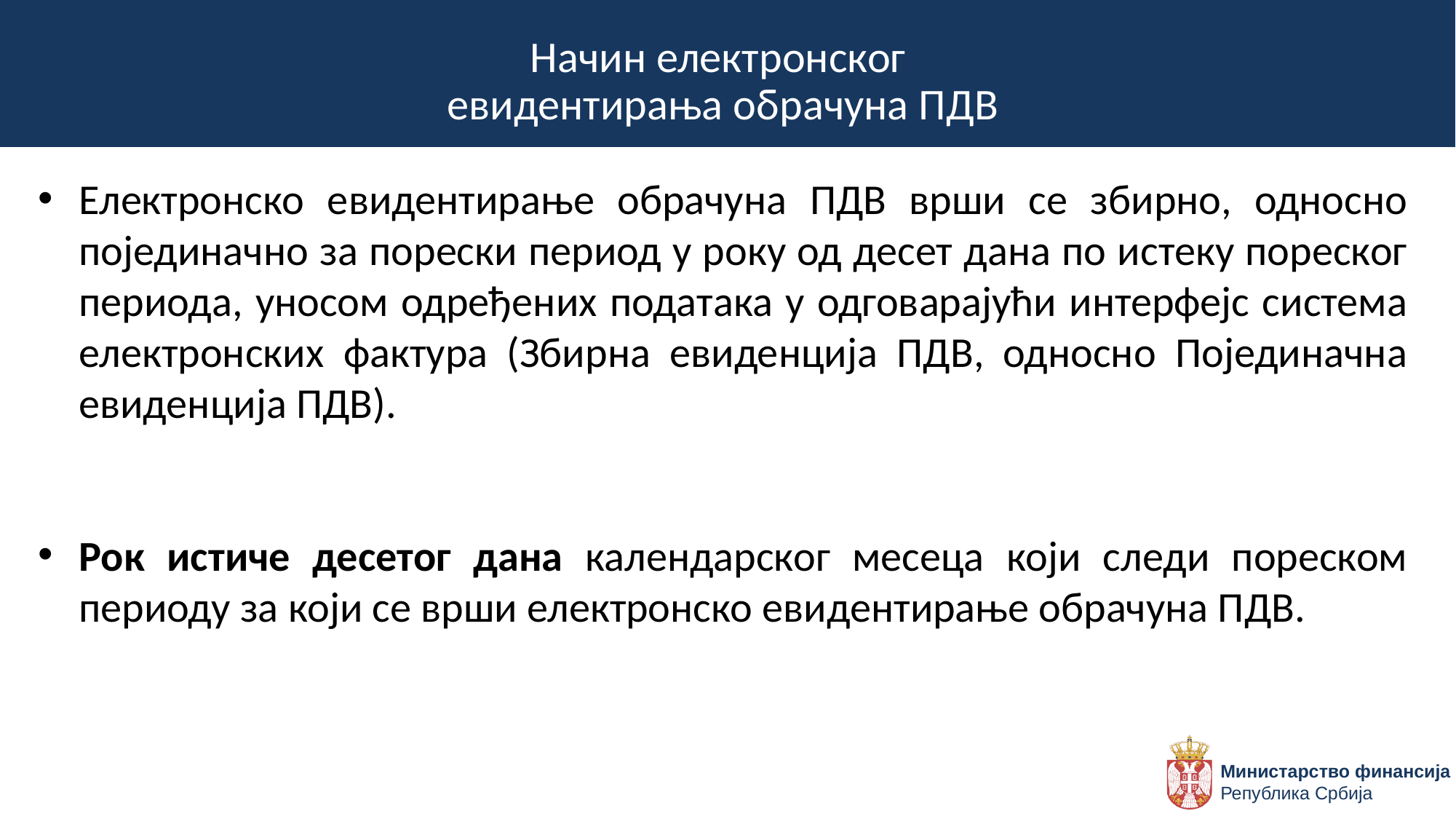

Начин електронског
евидентирања обрачуна ПДВ
Електронско евидентирање обрачуна ПДВ врши се збирно, односно појединачно за порески период у року од десет дана по истеку пореског периода, уносом одређених података у одговарајући интерфејс система електронских фактура (Збирна евиденција ПДВ, односно Појединачна евиденција ПДВ).

Рок истиче десетог дана календарског месеца који следи пореском периоду за који се врши електронско евидентирање обрачуна ПДВ.

Министарство финансија
Република Србија